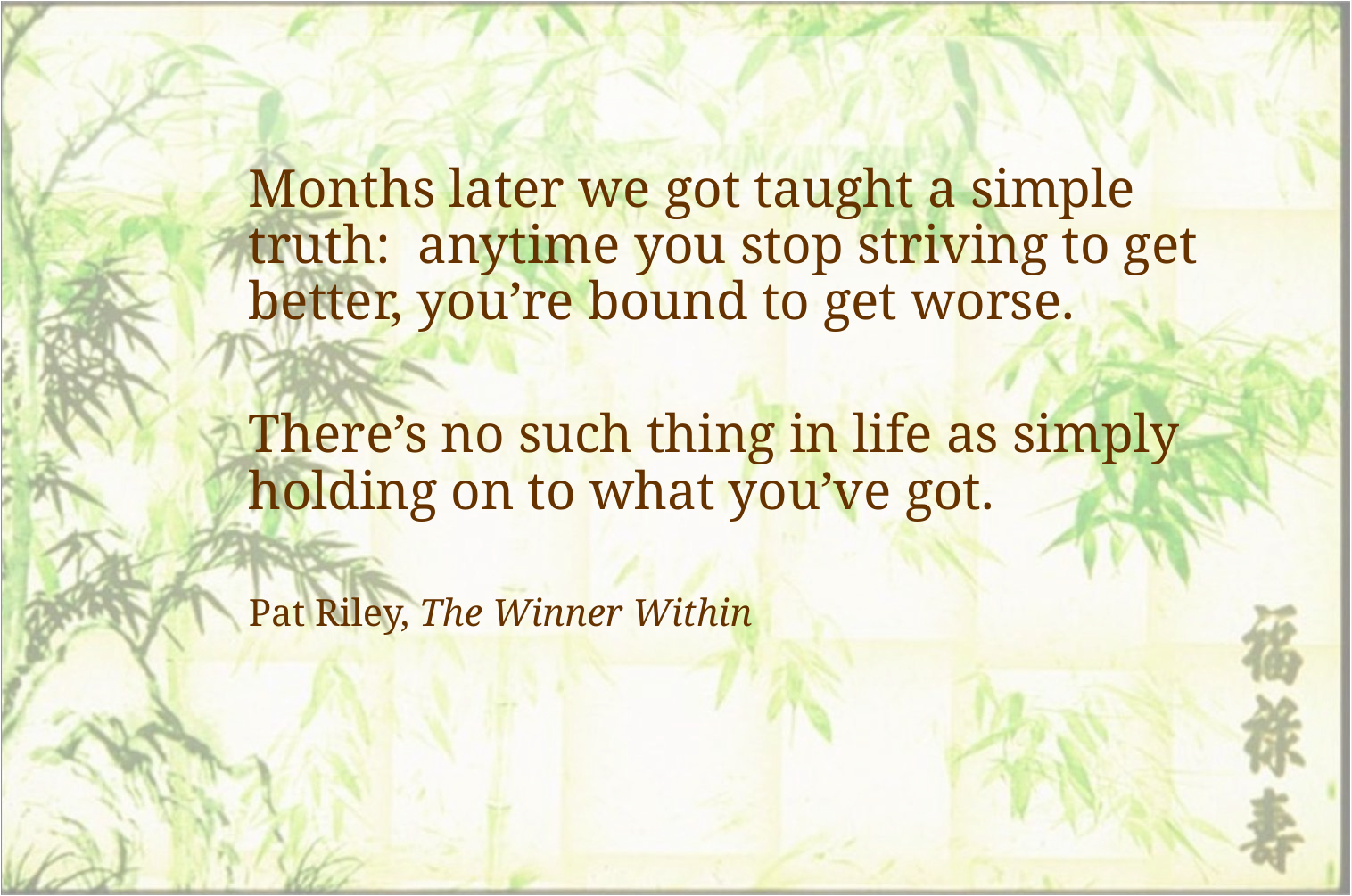

Months later we got taught a simple truth:  anytime you stop striving to get better, you’re bound to get worse.

	There’s no such thing in life as simply holding on to what you’ve got.

	Pat Riley, The Winner Within